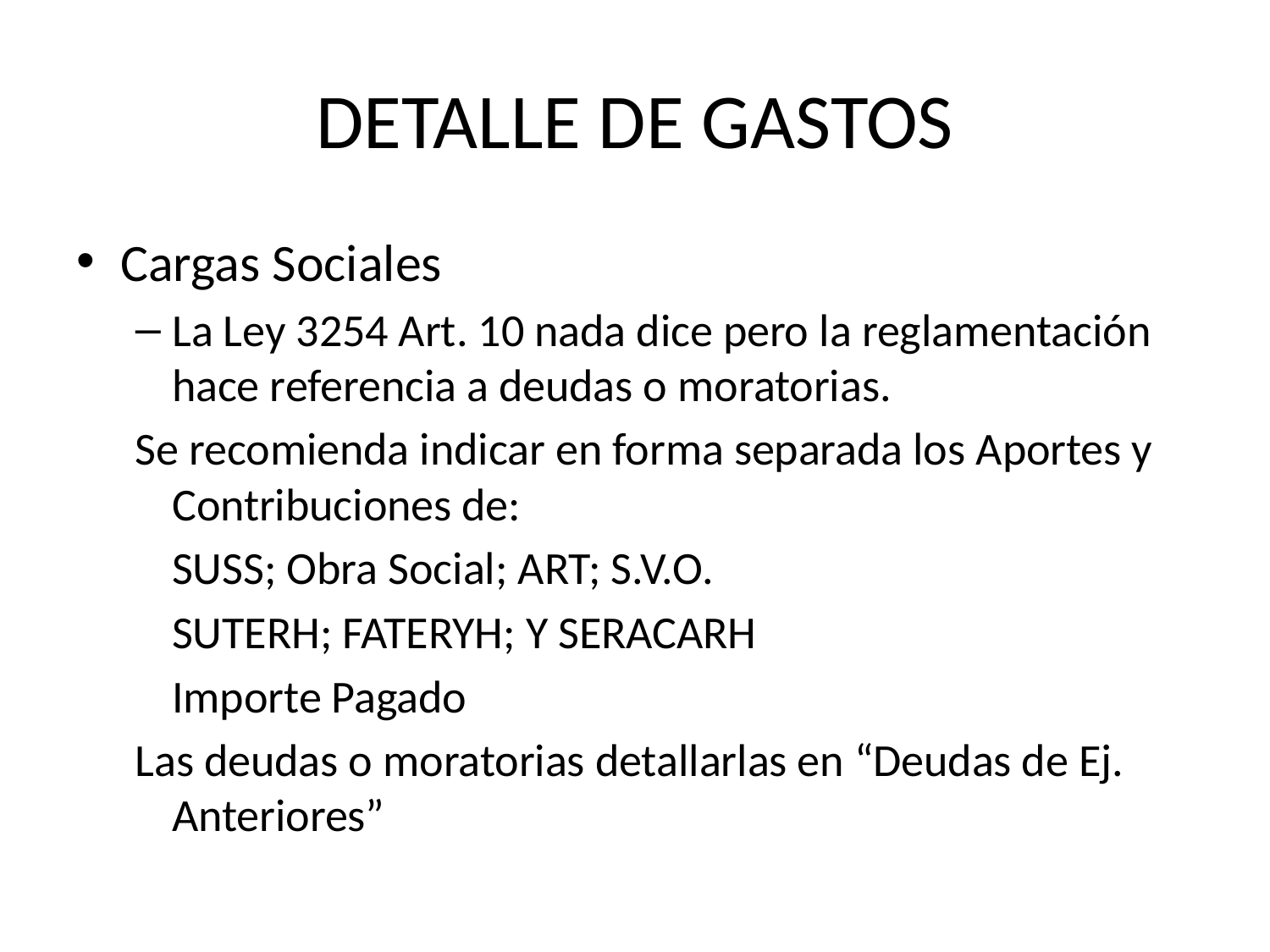

# DETALLE DE GASTOS
Cargas Sociales
La Ley 3254 Art. 10 nada dice pero la reglamentación  hace referencia a deudas o moratorias.
Se recomienda indicar en forma separada los Aportes y Contribuciones de:
	SUSS; Obra Social; ART; S.V.O.
	SUTERH; FATERYH; Y SERACARH
	Importe Pagado
Las deudas o moratorias detallarlas en “Deudas de Ej. Anteriores”